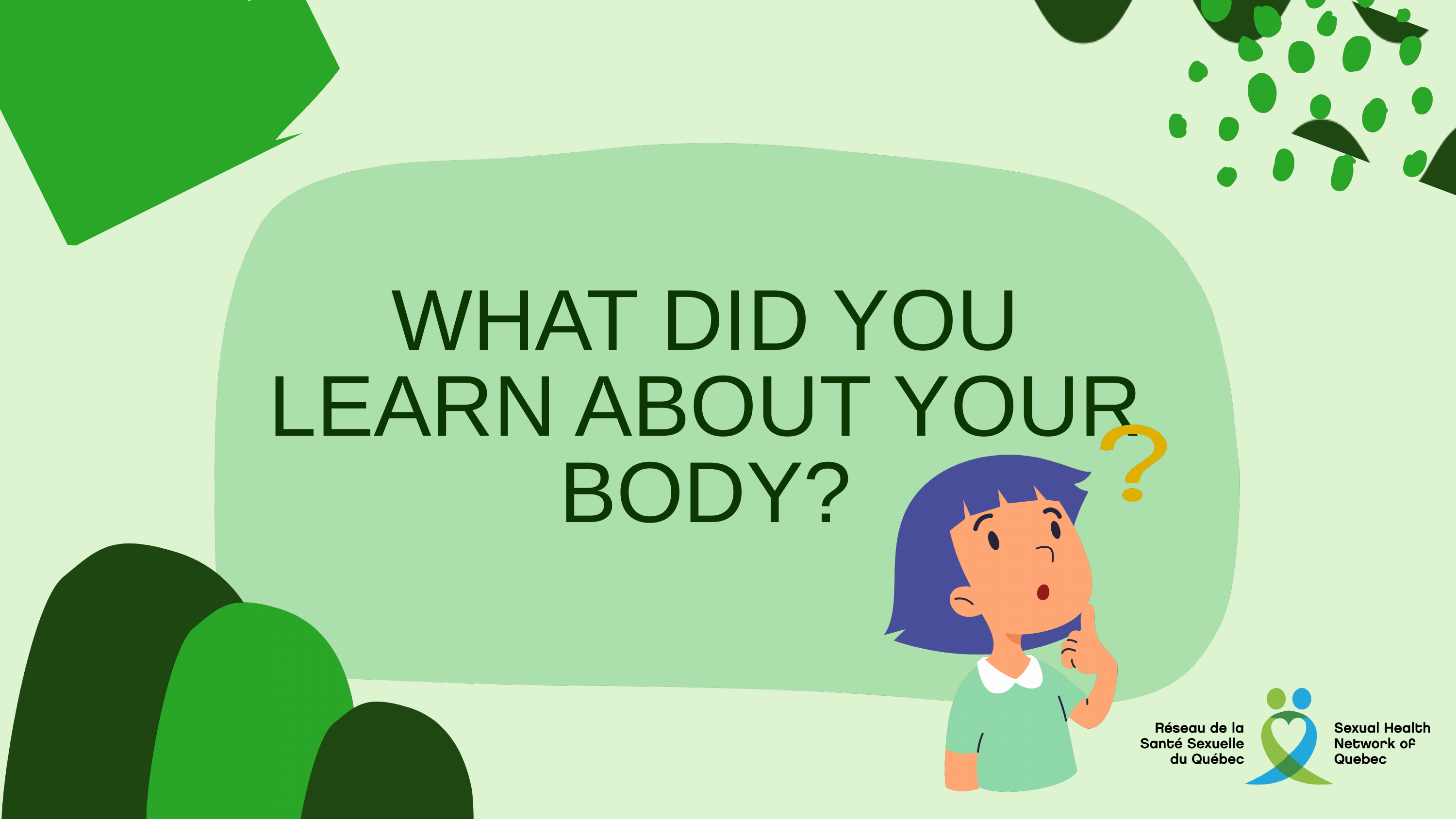

WHAT DID YOU LEARN ABOUT YOUR BODY?